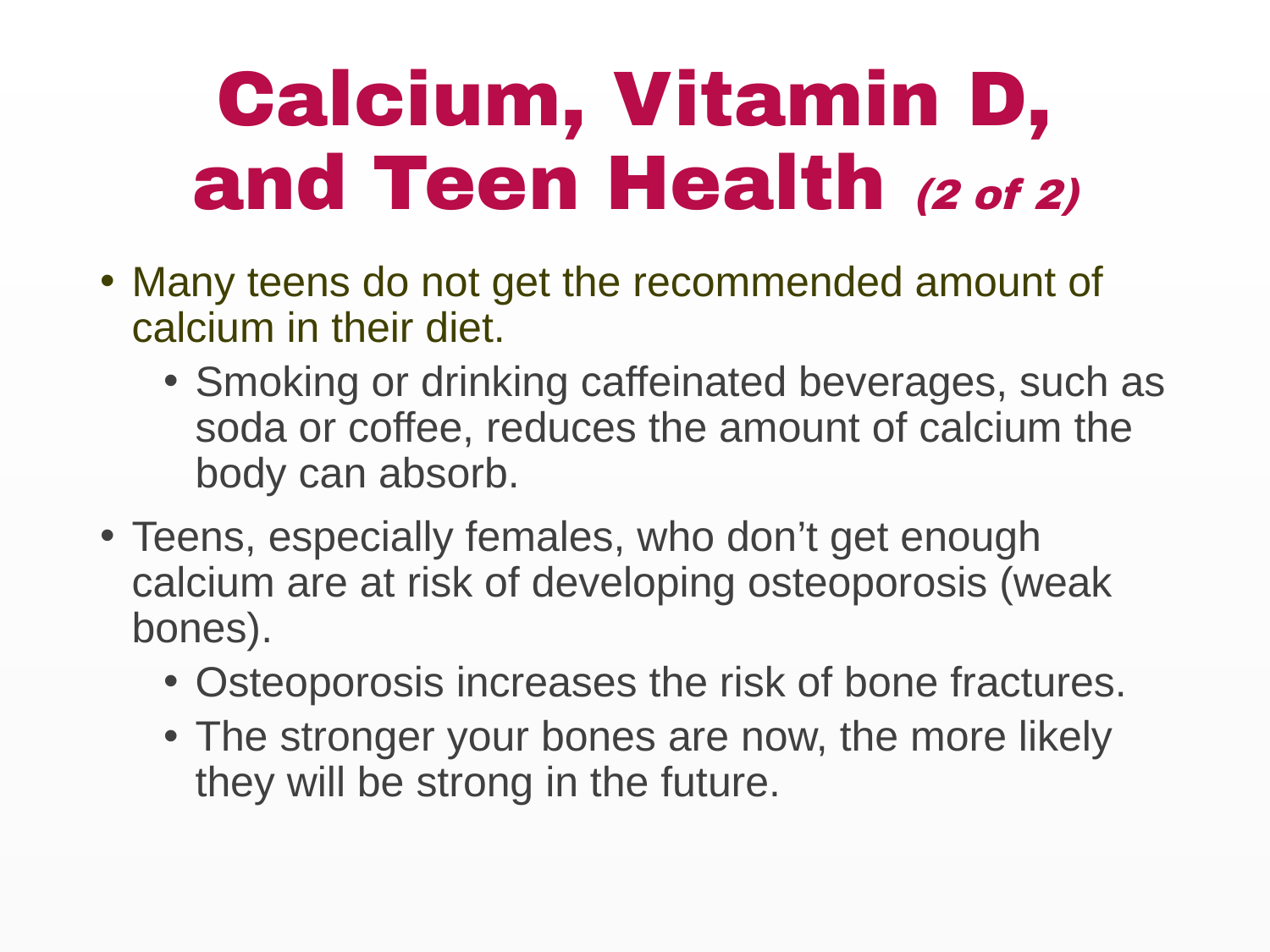

# Calcium, Vitamin D, and Teen Health (2 of 2)
Many teens do not get the recommended amount of calcium in their diet.
Smoking or drinking caffeinated beverages, such as soda or coffee, reduces the amount of calcium the body can absorb.
Teens, especially females, who don’t get enough calcium are at risk of developing osteoporosis (weak bones).
Osteoporosis increases the risk of bone fractures.
The stronger your bones are now, the more likely they will be strong in the future.